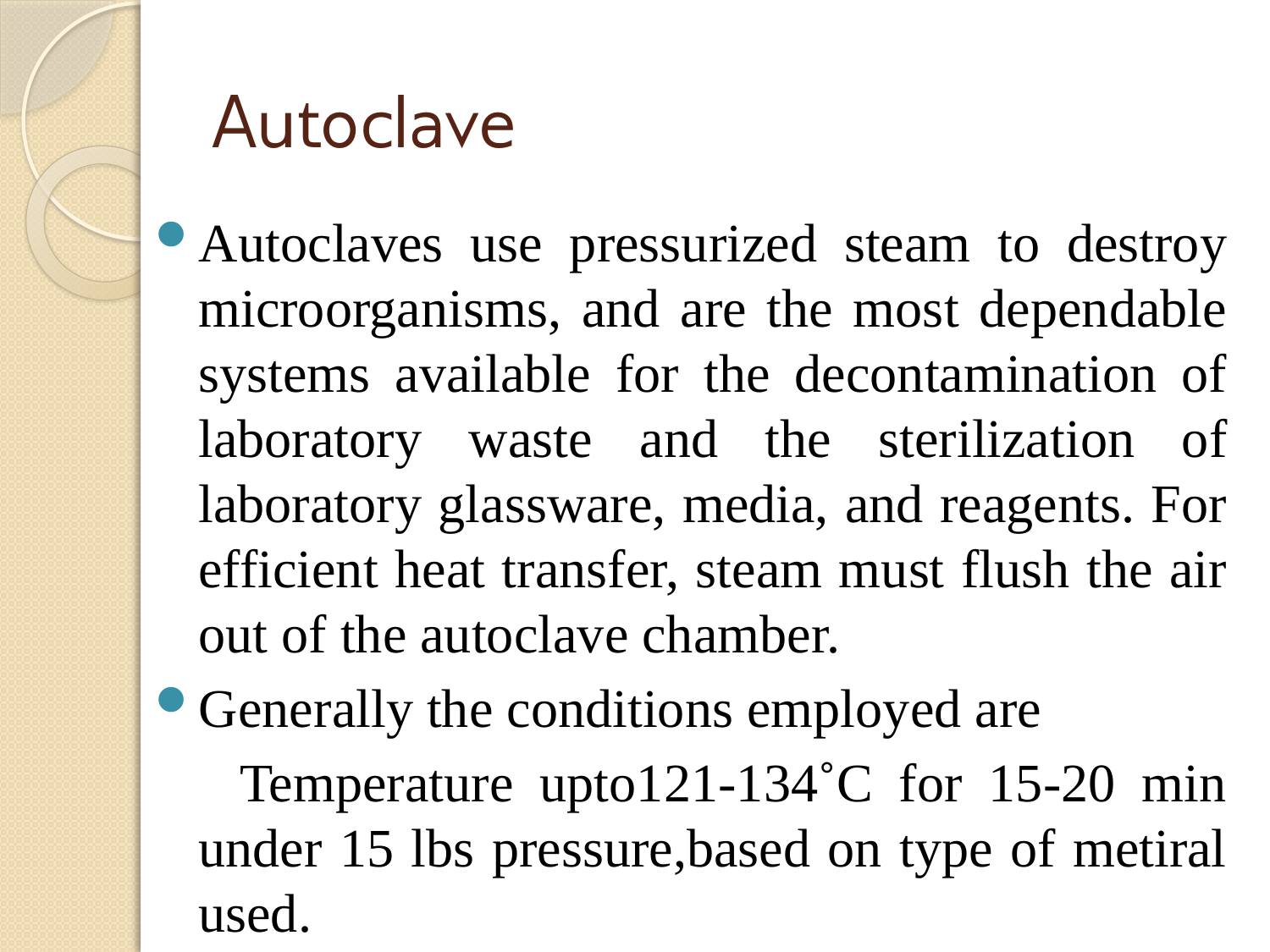

# Autoclave
Autoclaves use pressurized steam to destroy microorganisms, and are the most dependable systems available for the decontamination of laboratory waste and the sterilization of laboratory glassware, media, and reagents. For efficient heat transfer, steam must flush the air out of the autoclave chamber.
Generally the conditions employed are
   Temperature upto121-134˚C for 15-20 min under 15 lbs pressure,based on type of metiral used.